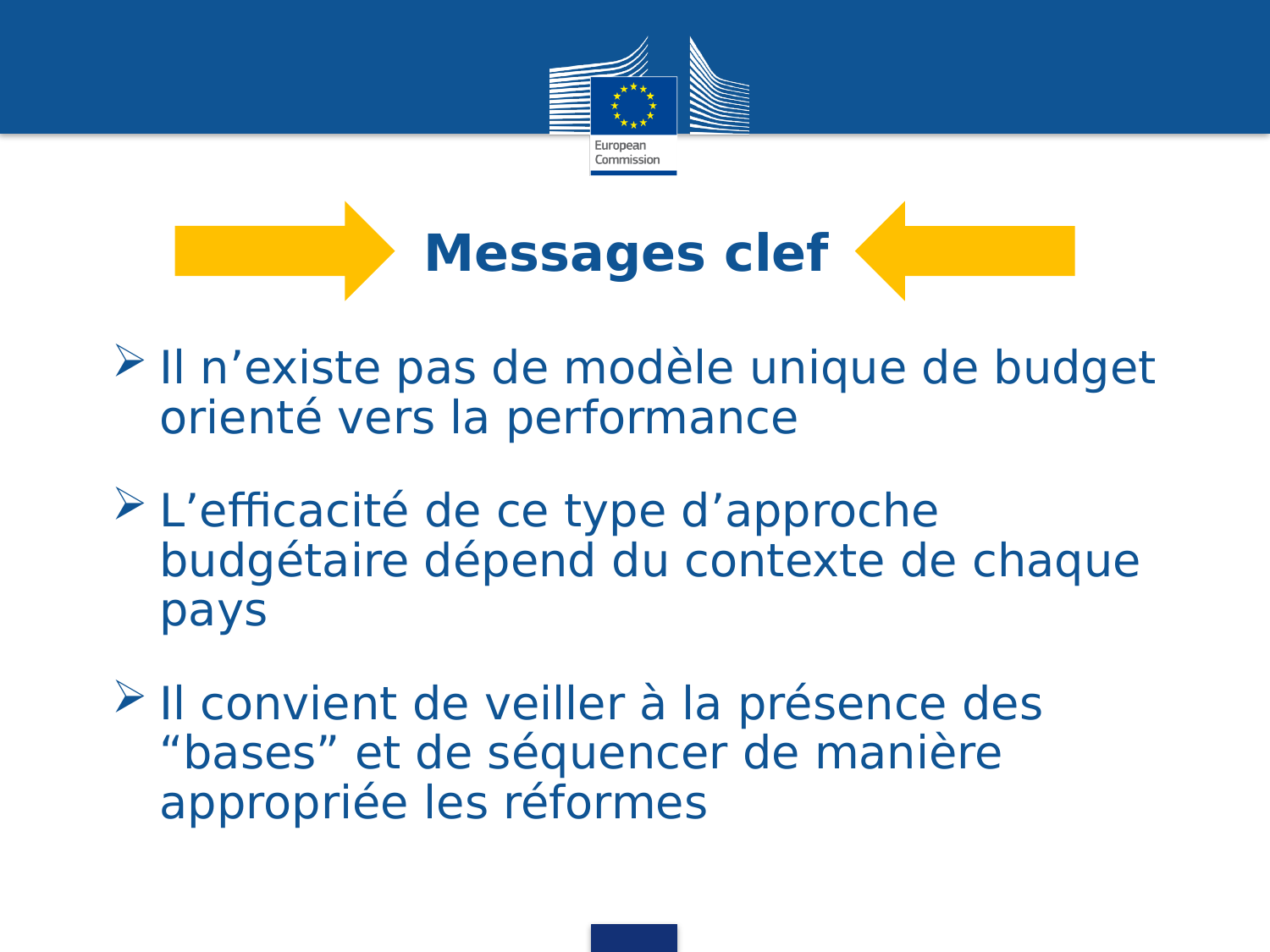

# Messages clef

Il n’existe pas de modèle unique de budget orienté vers la performance
L’efficacité de ce type d’approche budgétaire dépend du contexte de chaque pays
Il convient de veiller à la présence des “bases” et de séquencer de manière appropriée les réformes